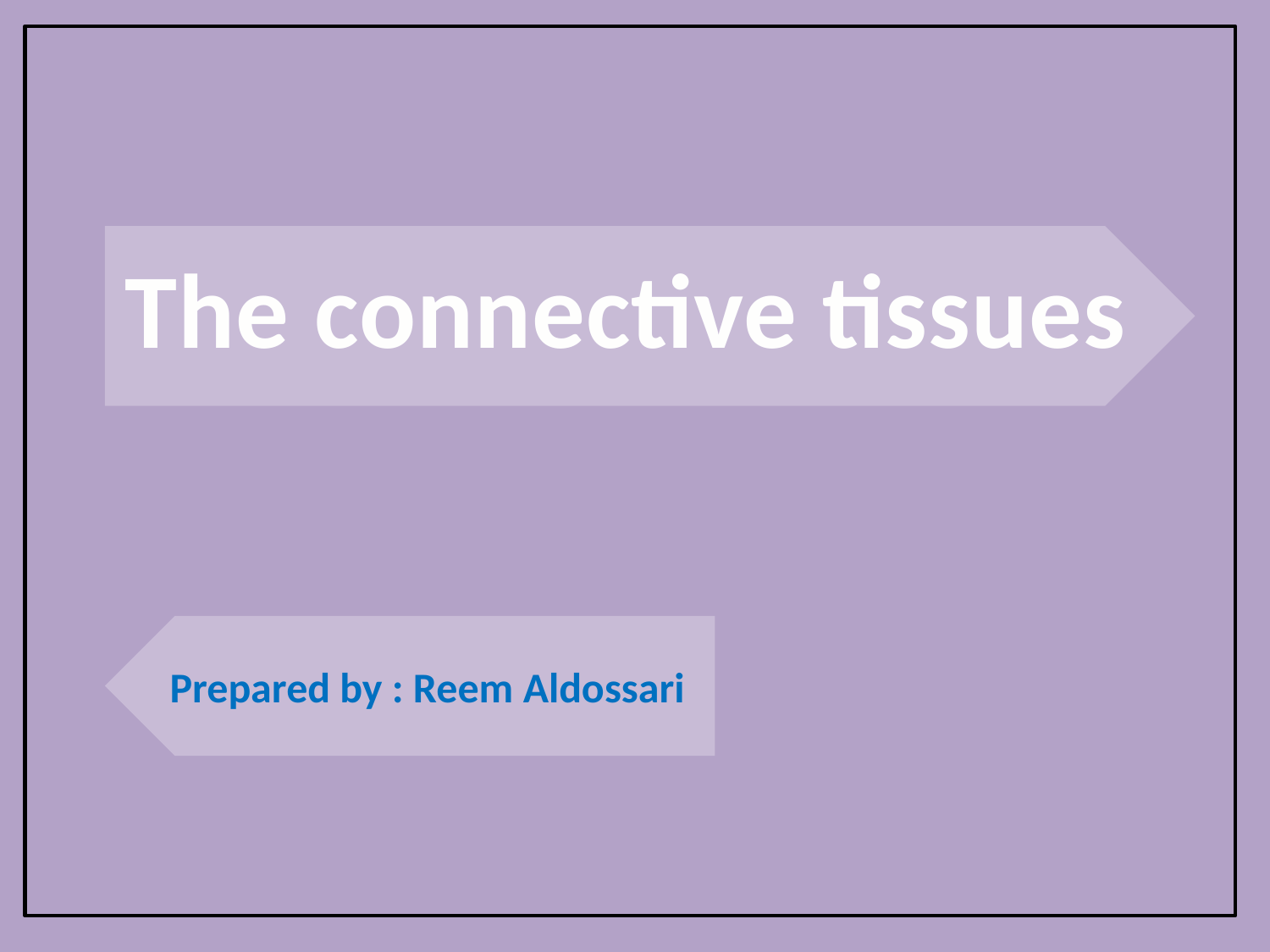

The connective tissues
Prepared by : Reem Aldossari